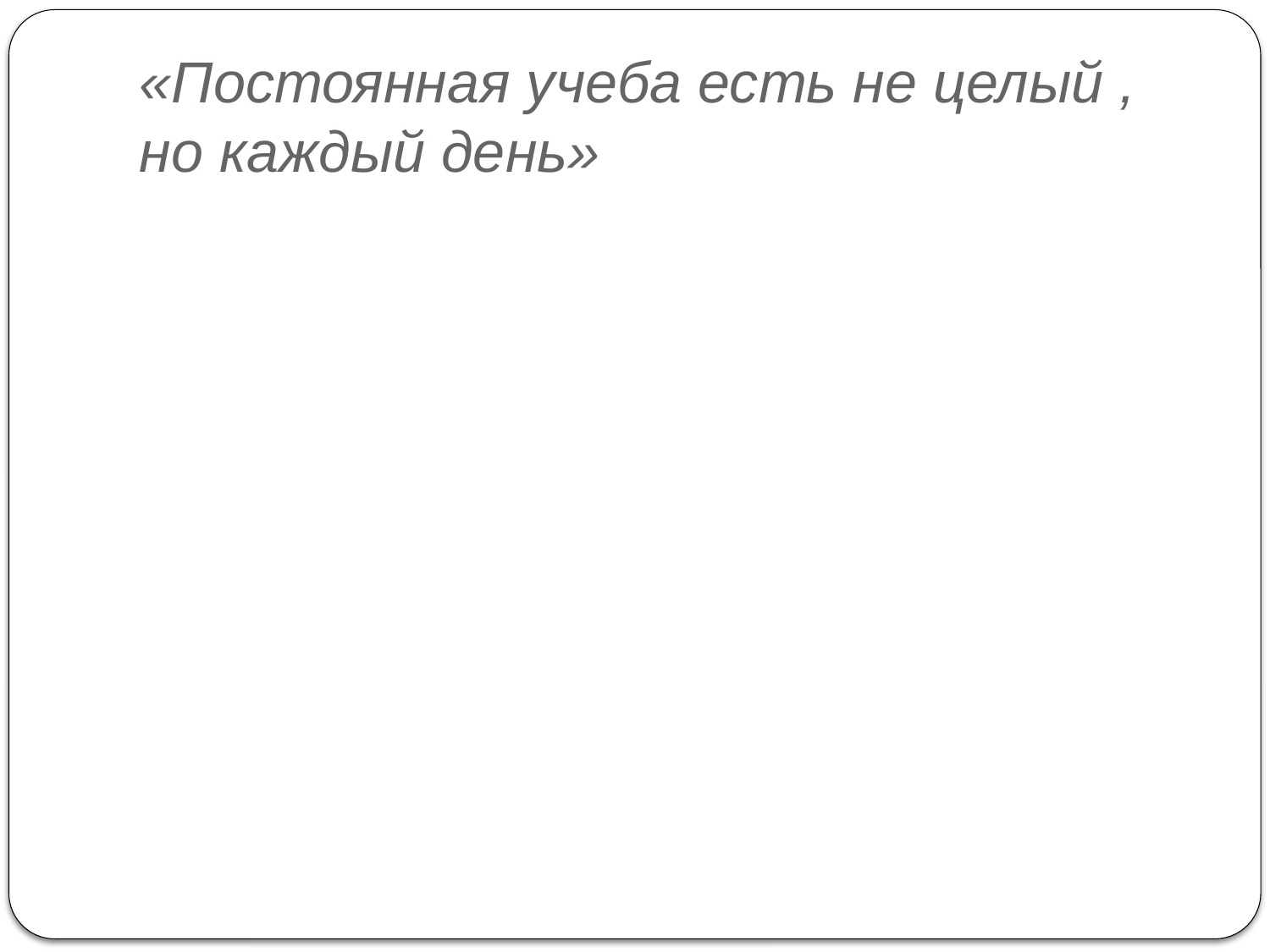

# «Постоянная учеба есть не целый , но каждый день»